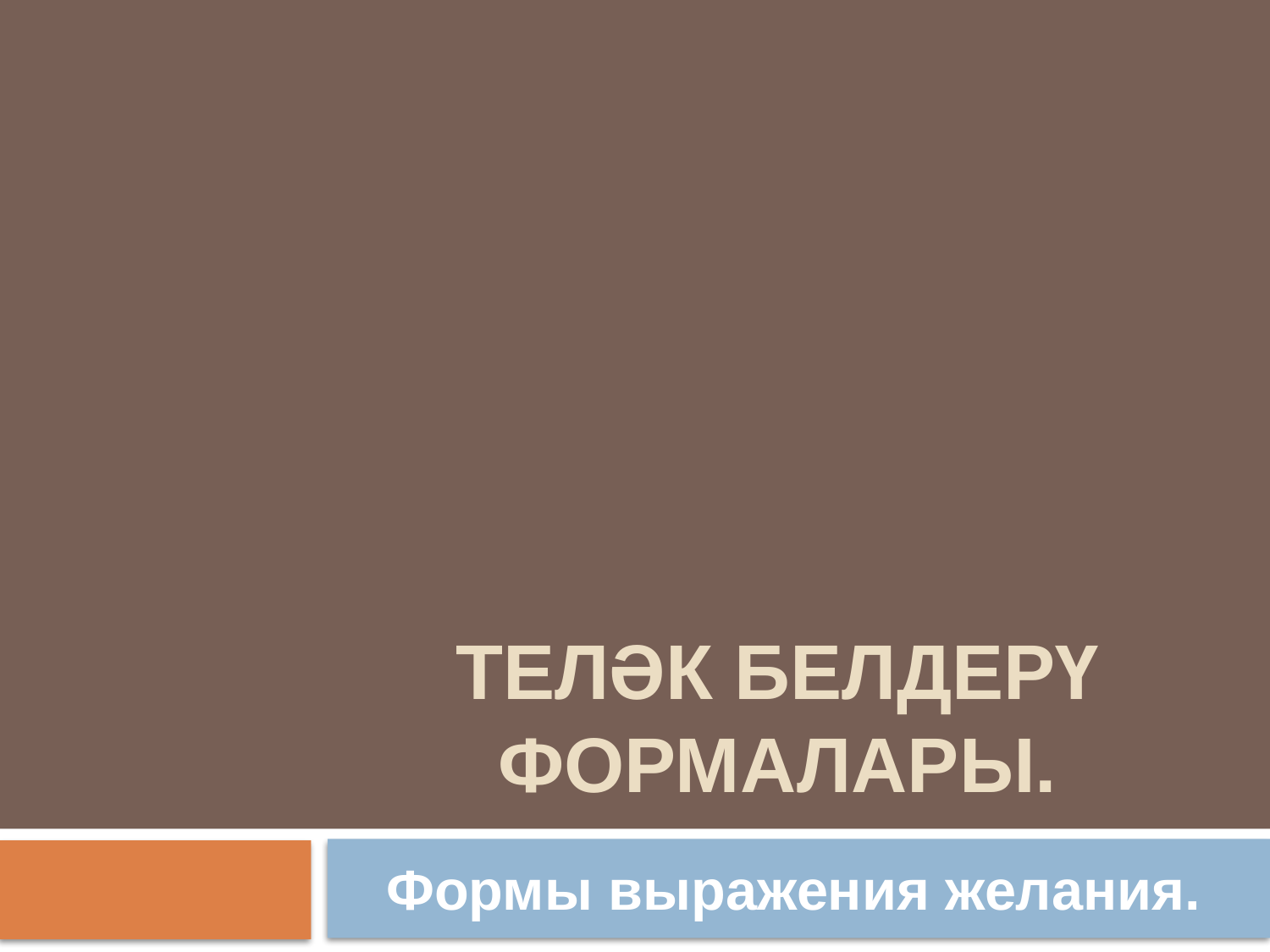

# Теләк белдерү формалары.
Формы выражения желания.